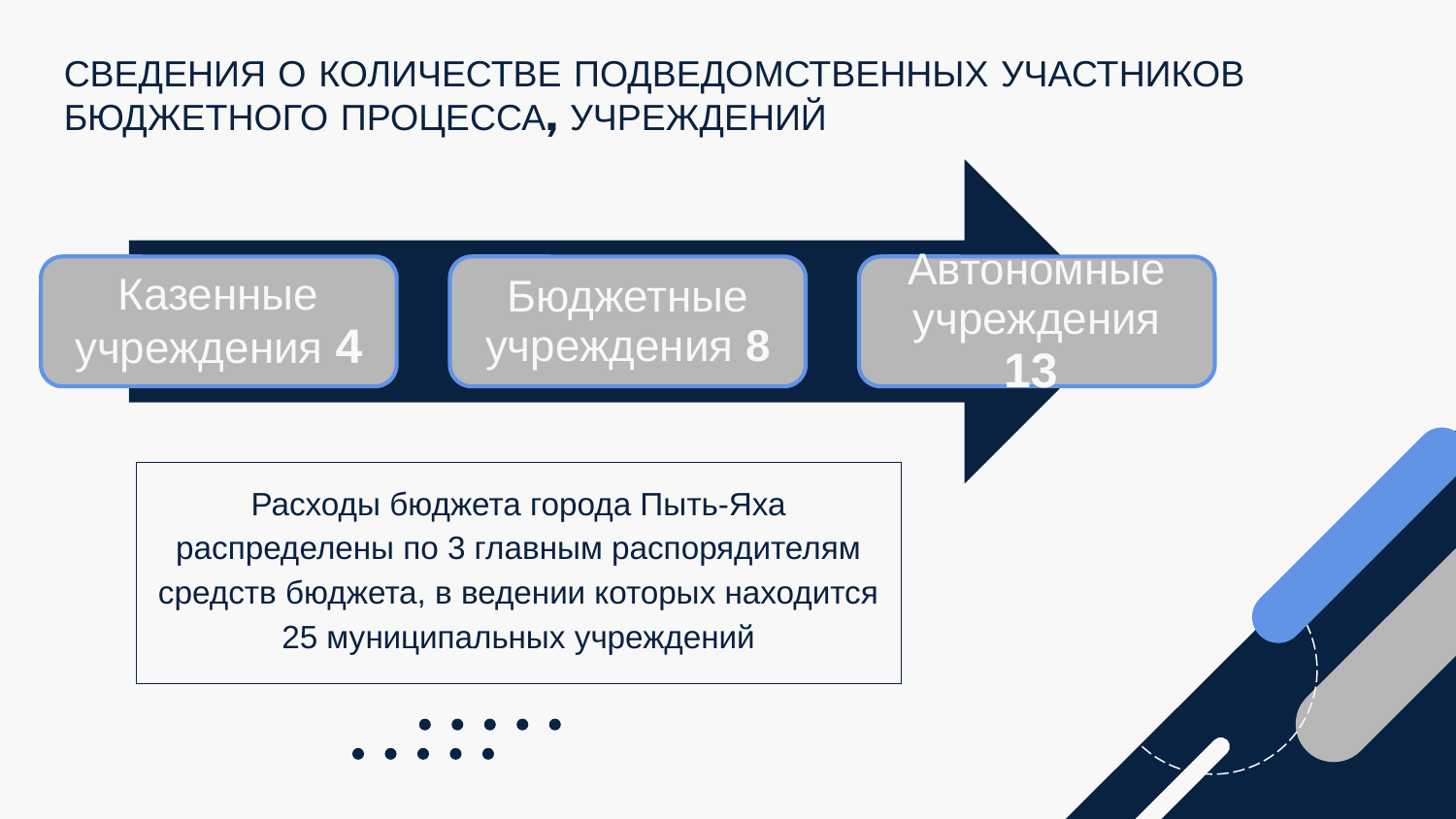

# СВЕДЕНИЯ О КОЛИЧЕСТВЕ ПОДВЕДОМСТВЕННЫХ УЧАСТНИКОВ БЮДЖЕТНОГО ПРОЦЕССА, УЧРЕЖДЕНИЙ
Казенные учреждения 4
Автономные учреждения 13
Бюджетные учреждения 8
Расходы бюджета города Пыть-Яха распределены по 3 главным распорядителям средств бюджета, в ведении которых находится 25 муниципальных учреждений